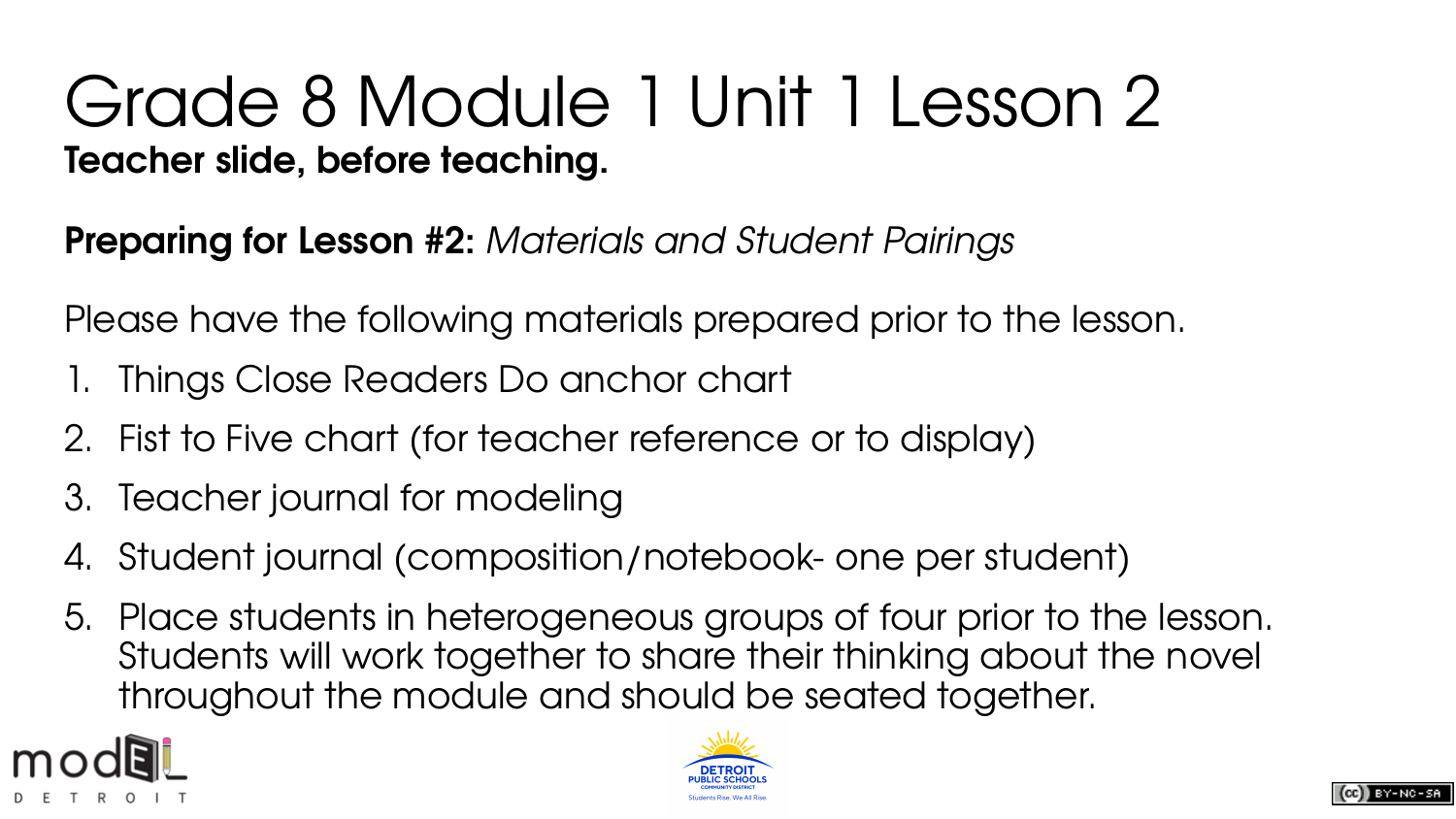

# Grade 8 Module 1 Unit 1 Lesson 2 Teacher slide, before teaching.
Preparing for Lesson #2: Materials and Student Pairings

Please have the following materials prepared prior to the lesson.
Things Close Readers Do anchor chart
Fist to Five chart (for teacher reference or to display)
Teacher journal for modeling
Student journal (composition/notebook- one per student)
Place students in heterogeneous groups of four prior to the lesson. Students will work together to share their thinking about the novel throughout the module and should be seated together.